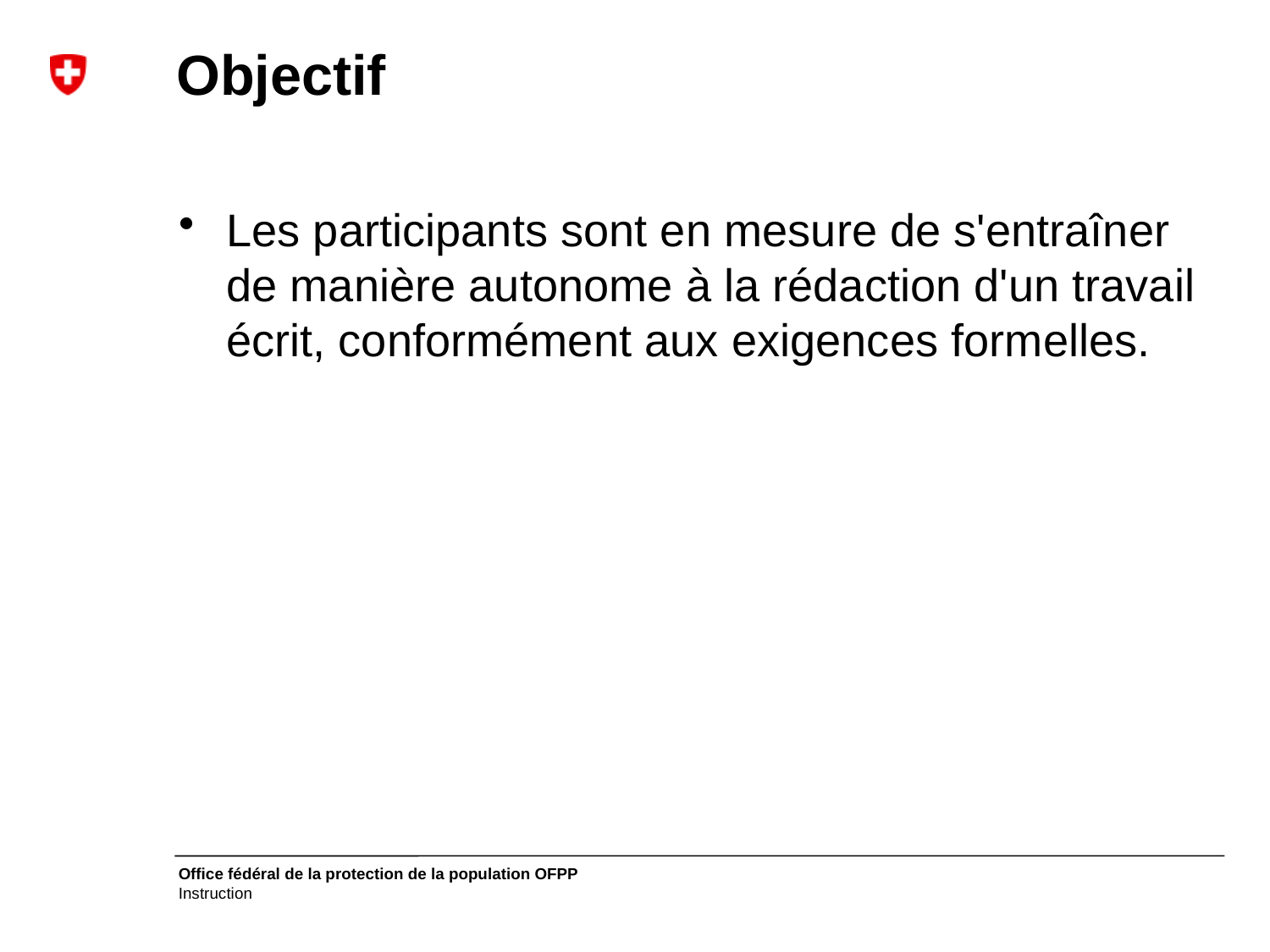

# Objectif
Les participants sont en mesure de s'entraîner de manière autonome à la rédaction d'un travail écrit, conformément aux exigences formelles.